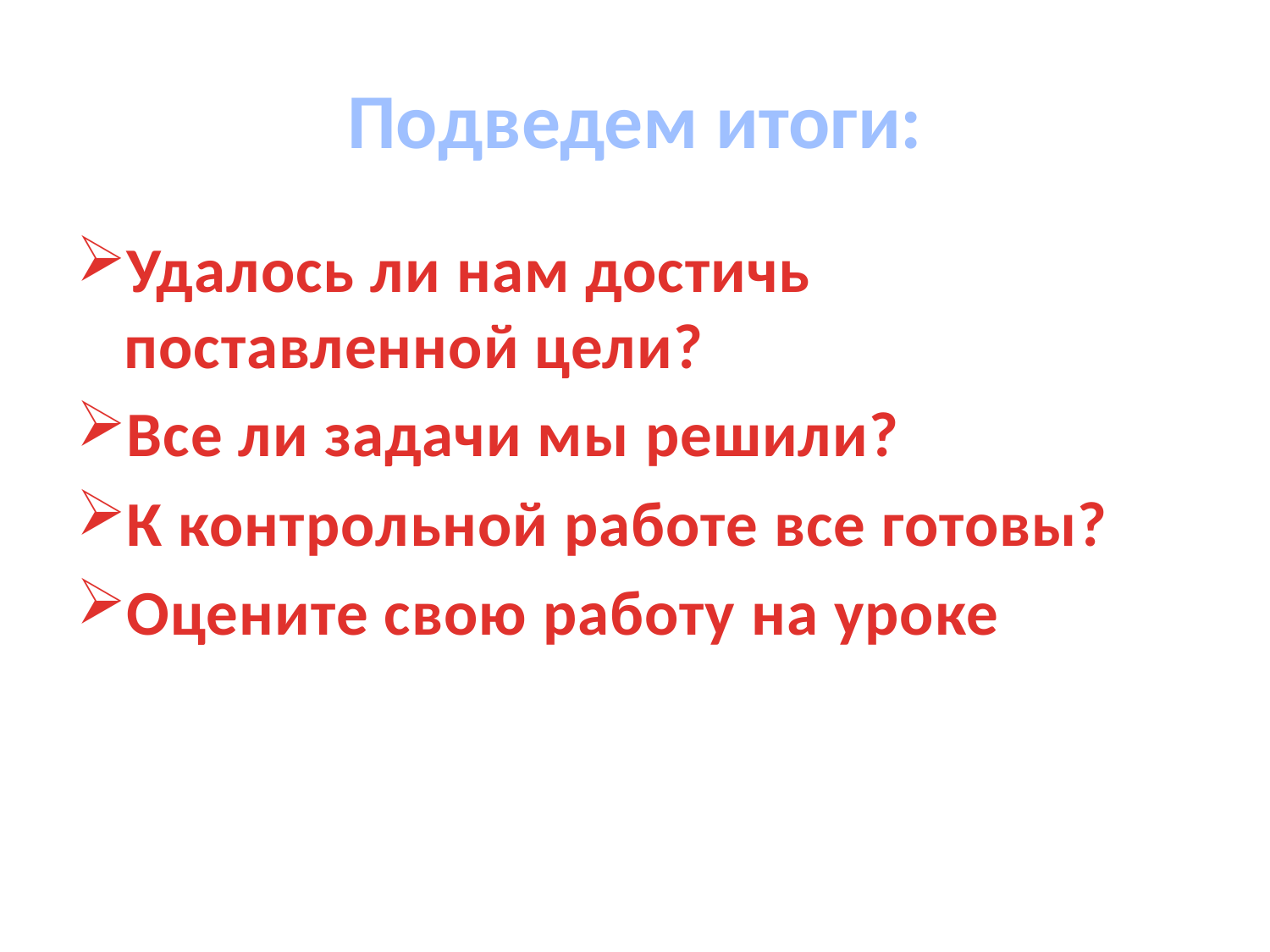

# Подведем итоги:
Удалось ли нам достичь поставленной цели?
Все ли задачи мы решили?
К контрольной работе все готовы?
Оцените свою работу на уроке